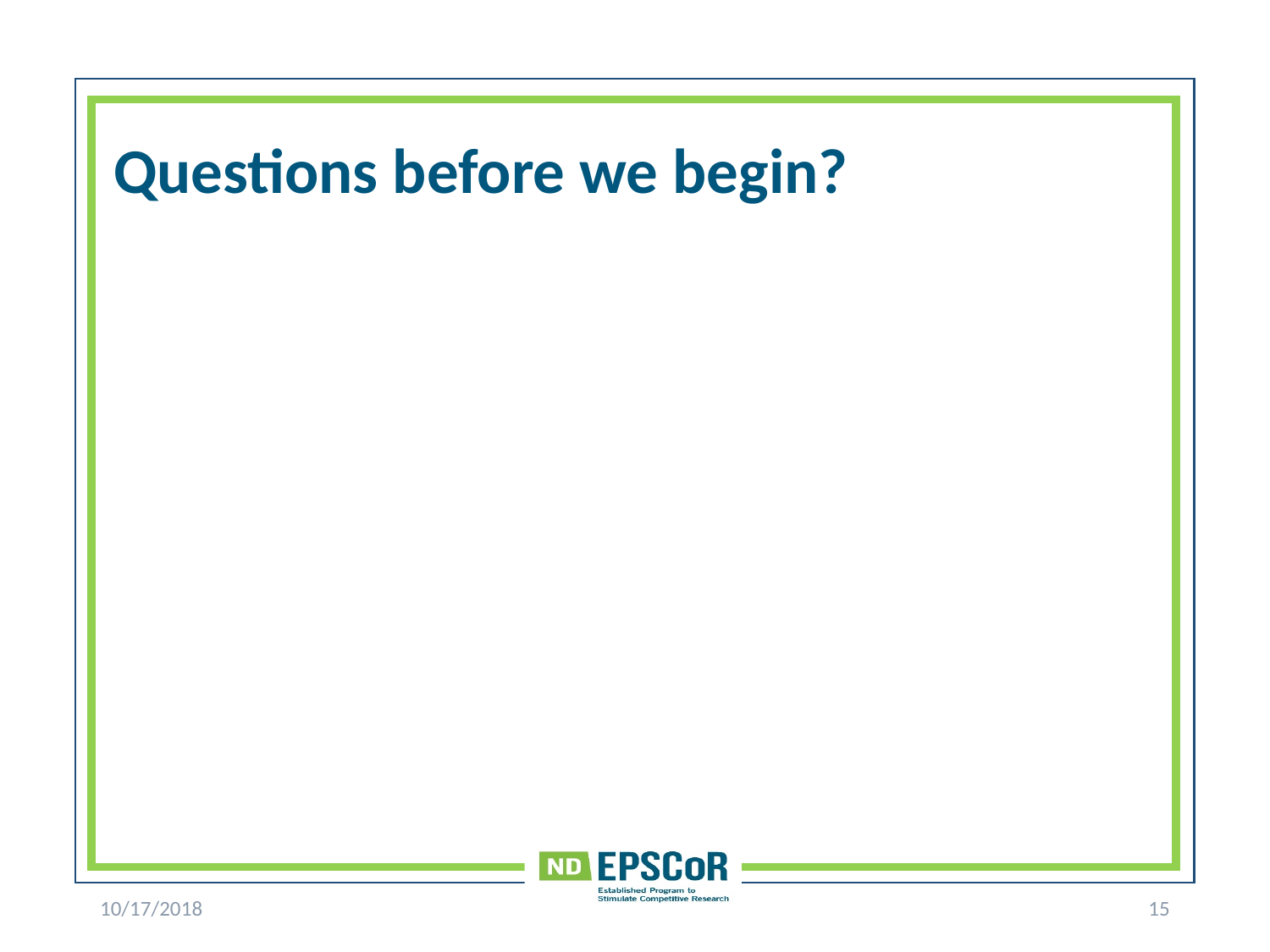

# Questions before we begin?

10/17/2018
15